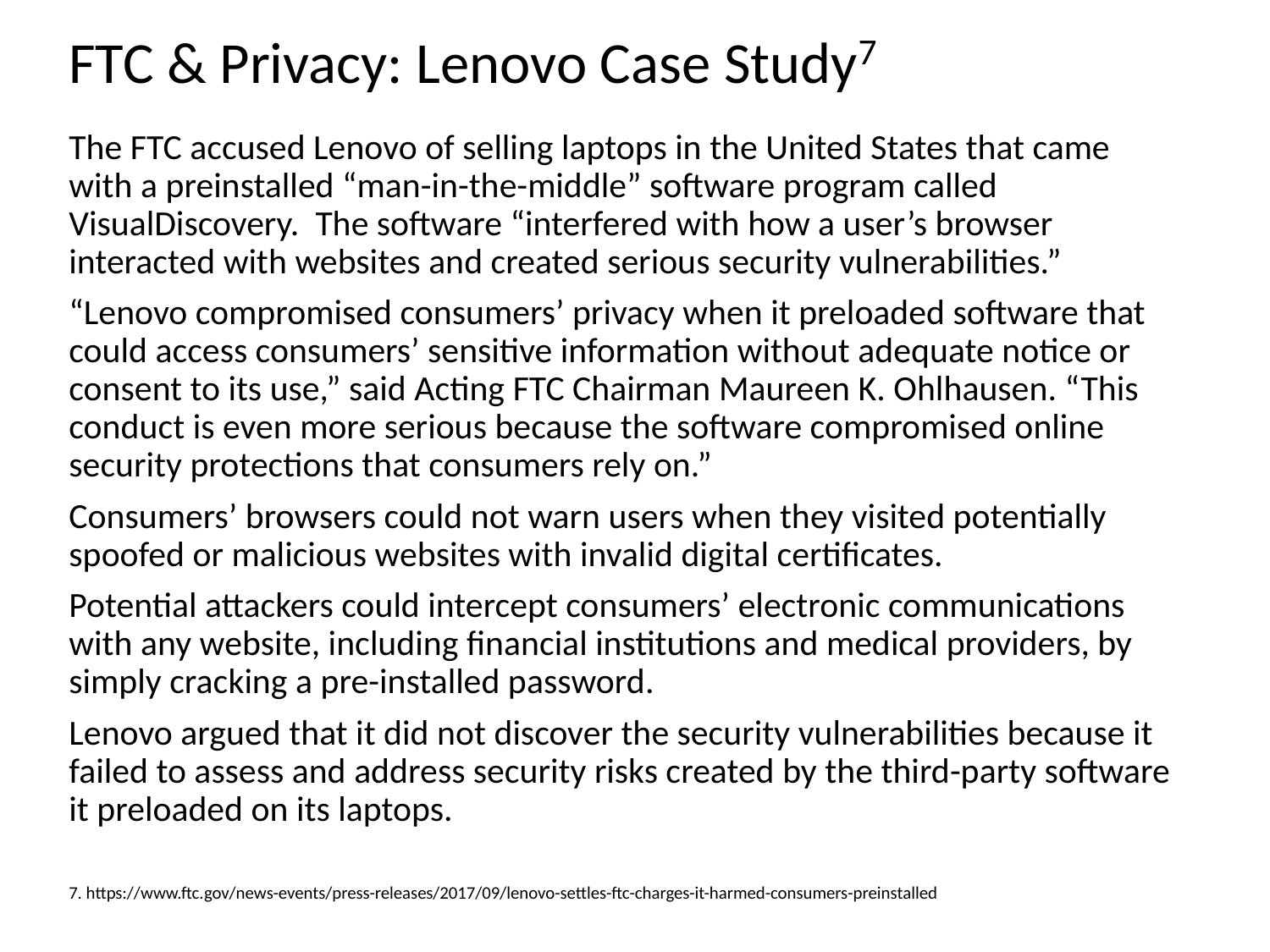

# FTC & Privacy: Lenovo Case Study7
The FTC accused Lenovo of selling laptops in the United States that came with a preinstalled “man-in-the-middle” software program called VisualDiscovery.  The software “interfered with how a user’s browser interacted with websites and created serious security vulnerabilities.”
“Lenovo compromised consumers’ privacy when it preloaded software that could access consumers’ sensitive information without adequate notice or consent to its use,” said Acting FTC Chairman Maureen K. Ohlhausen. “This conduct is even more serious because the software compromised online security protections that consumers rely on.”
Consumers’ browsers could not warn users when they visited potentially spoofed or malicious websites with invalid digital certificates.
Potential attackers could intercept consumers’ electronic communications with any website, including financial institutions and medical providers, by simply cracking a pre-installed password.
Lenovo argued that it did not discover the security vulnerabilities because it failed to assess and address security risks created by the third-party software it preloaded on its laptops.

7. https://www.ftc.gov/news-events/press-releases/2017/09/lenovo-settles-ftc-charges-it-harmed-consumers-preinstalled